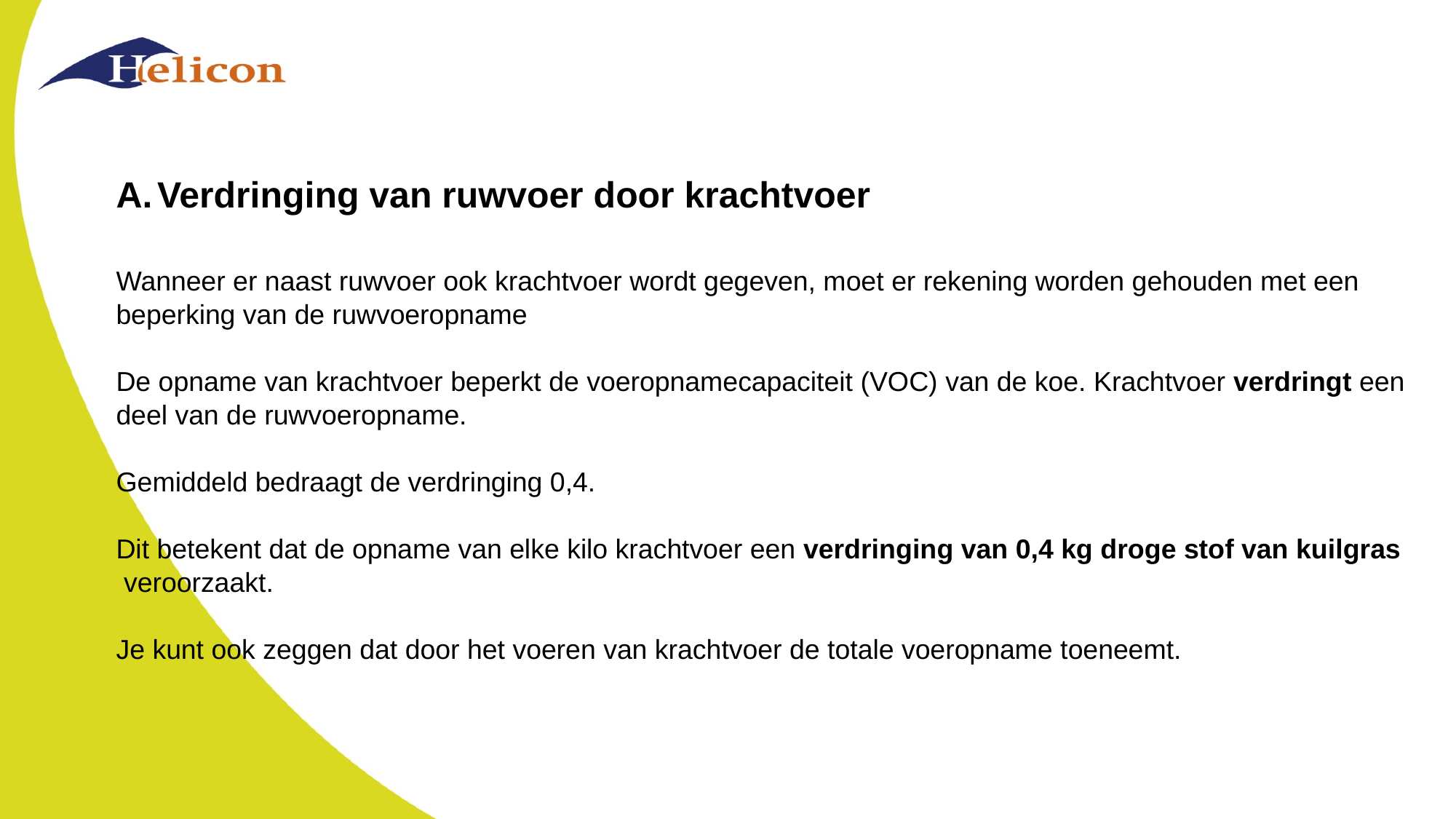

#

Verdringing van ruwvoer door krachtvoer

Wanneer er naast ruwvoer ook krachtvoer wordt gegeven, moet er rekening worden gehouden met een
beperking van de ruwvoeropname

De opname van krachtvoer beperkt de voeropnamecapaciteit (VOC) van de koe. Krachtvoer verdringt een
deel van de ruwvoeropname.

Gemiddeld bedraagt de verdringing 0,4.

Dit betekent dat de opname van elke kilo krachtvoer een verdringing van 0,4 kg droge stof van kuilgras
 veroorzaakt.

Je kunt ook zeggen dat door het voeren van krachtvoer de totale voeropname toeneemt.